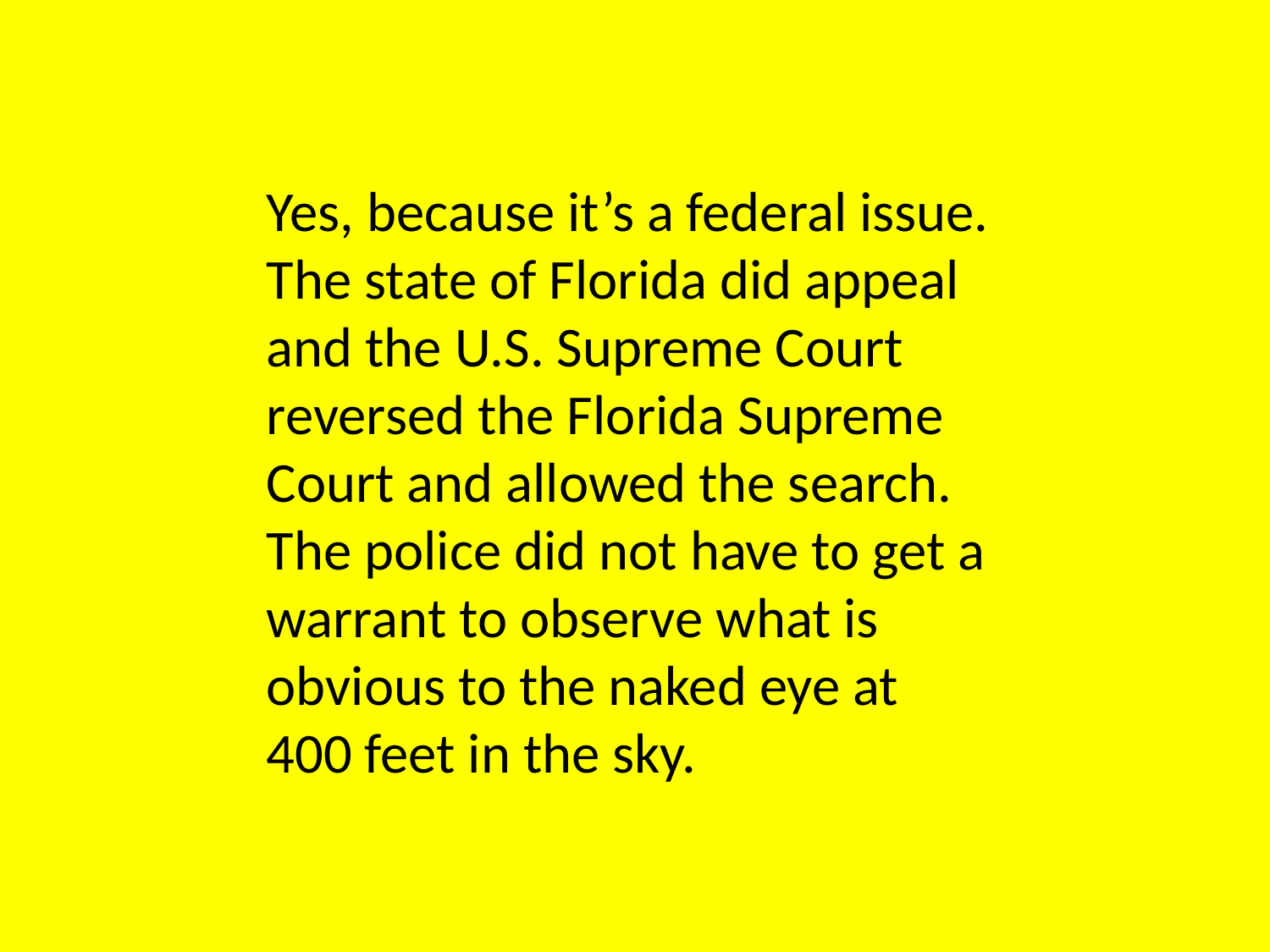

Yes, because it’s a federal issue. The state of Florida did appeal and the U.S. Supreme Court reversed the Florida Supreme Court and allowed the search. The police did not have to get a warrant to observe what is obvious to the naked eye at 400 feet in the sky.